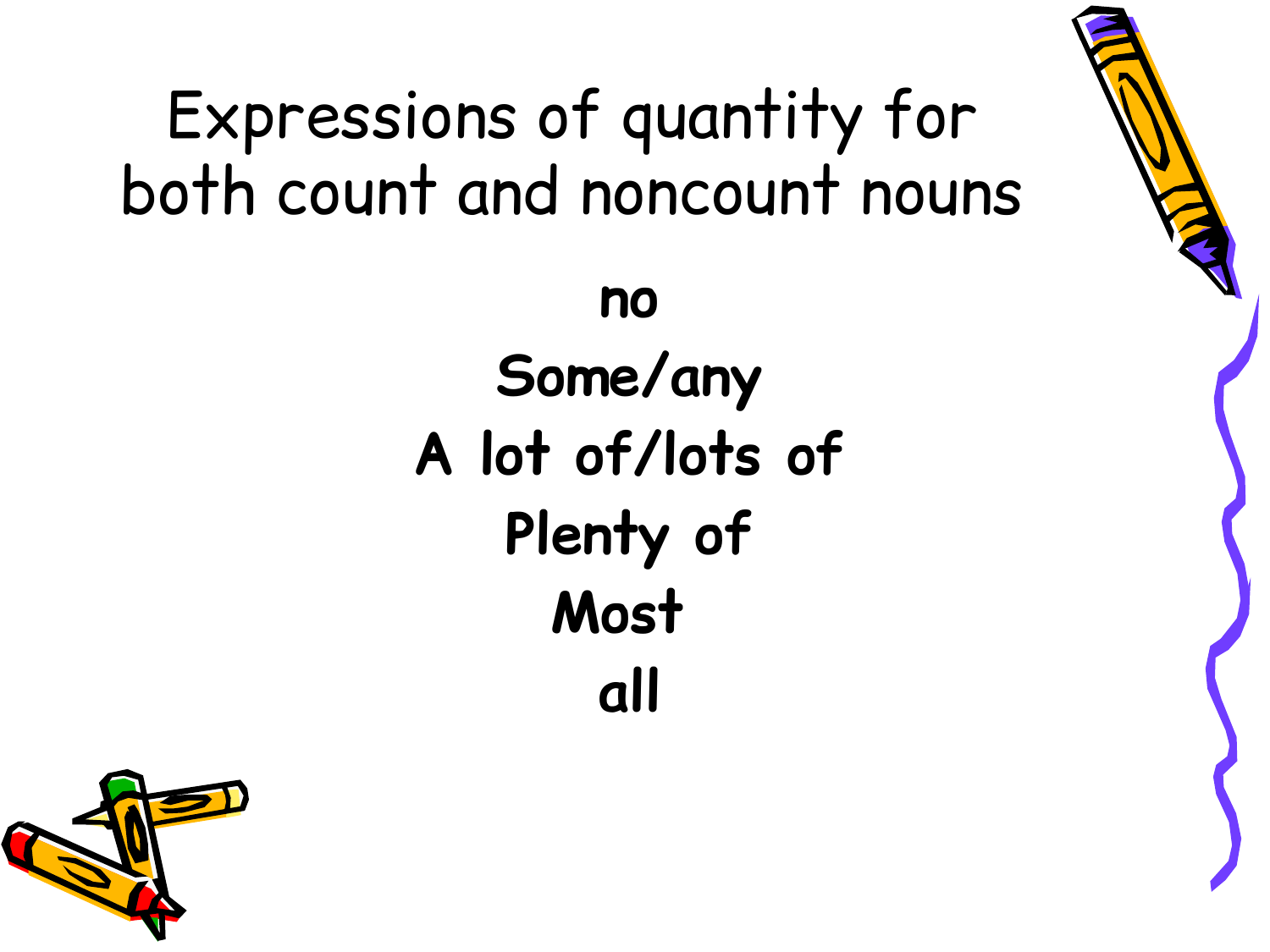

# Expressions of quantity for both count and noncount nouns
no
Some/any
A lot of/lots of
Plenty of
Most
all